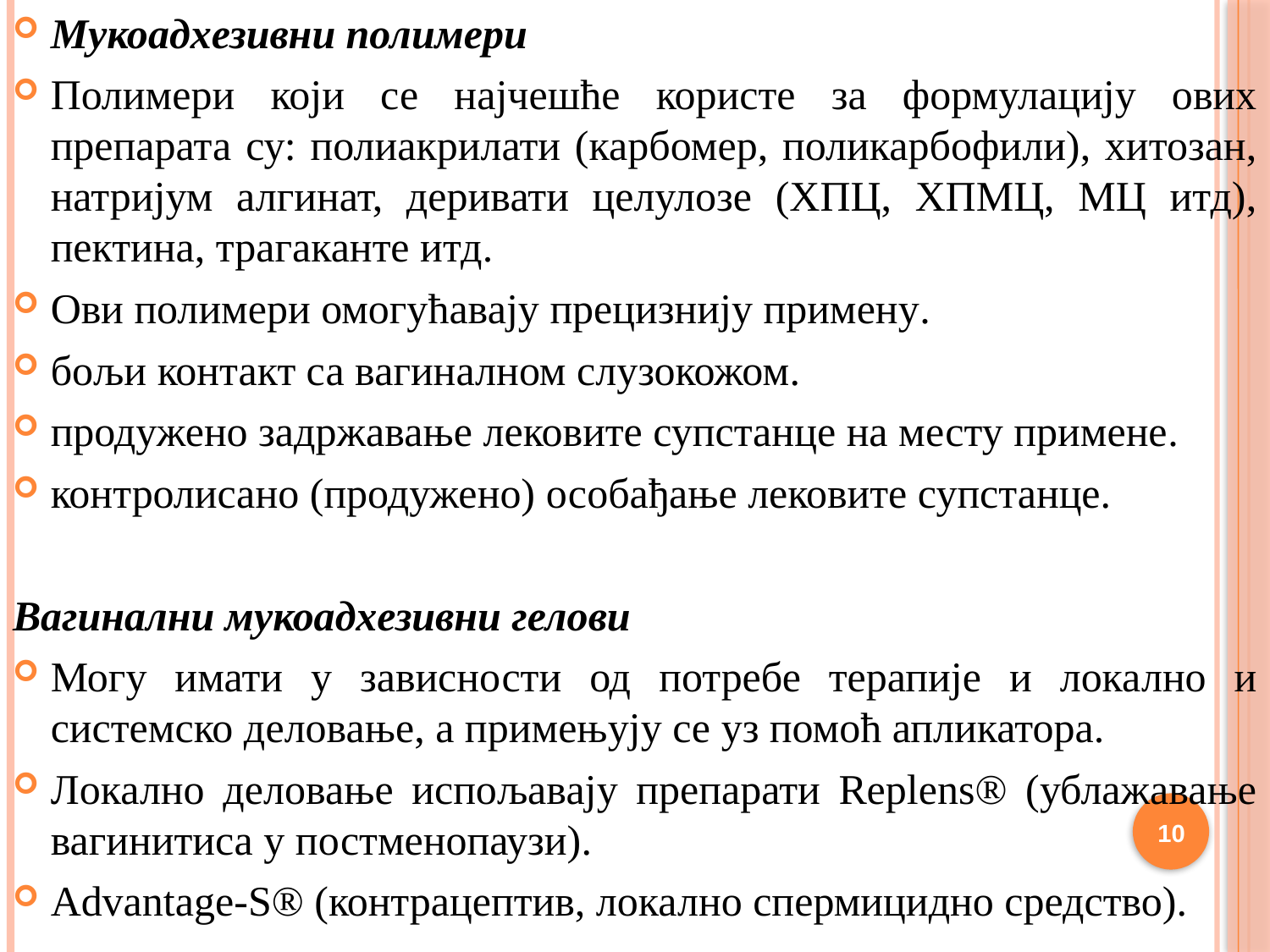

Мукоадхезивни полимери
Полимери који се најчешће користе за формулацију ових препарата су: полиакрилати (карбомер, поликарбофили), хитозан, натријум алгинат, деривати целулозе (ХПЦ, ХПМЦ, МЦ итд), пектина, трагаканте итд.
Ови полимери омогућавају прецизнију примену.
бољи контакт са вагиналном слузокожом.
продужено задржавање лековите супстанце на месту примене.
контролисано (продужено) особађање лековите супстанце.

Вагинални мукоадхезивни гелови
Могу имати у зависности од потребе терапије и локално и системско деловање, а примењују се уз помоћ апликатора.
Локално деловање испољавају препарати Replens® (ублажавање вагинитиса у постменопаузи).
Advantage-S® (контрацептив, локално спермицидно средство).
10